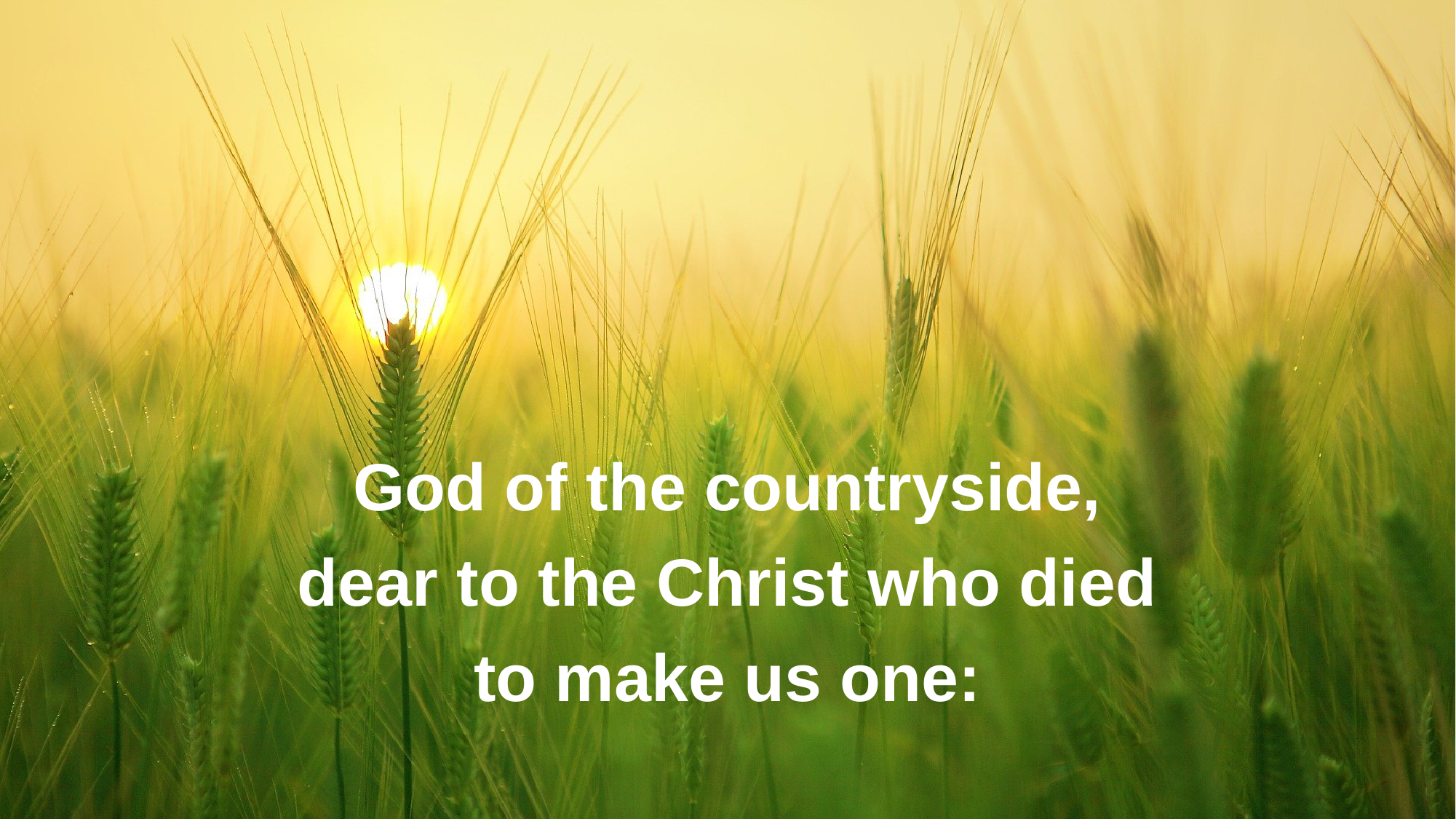

God of the countryside,
dear to the Christ who died
to make us one: